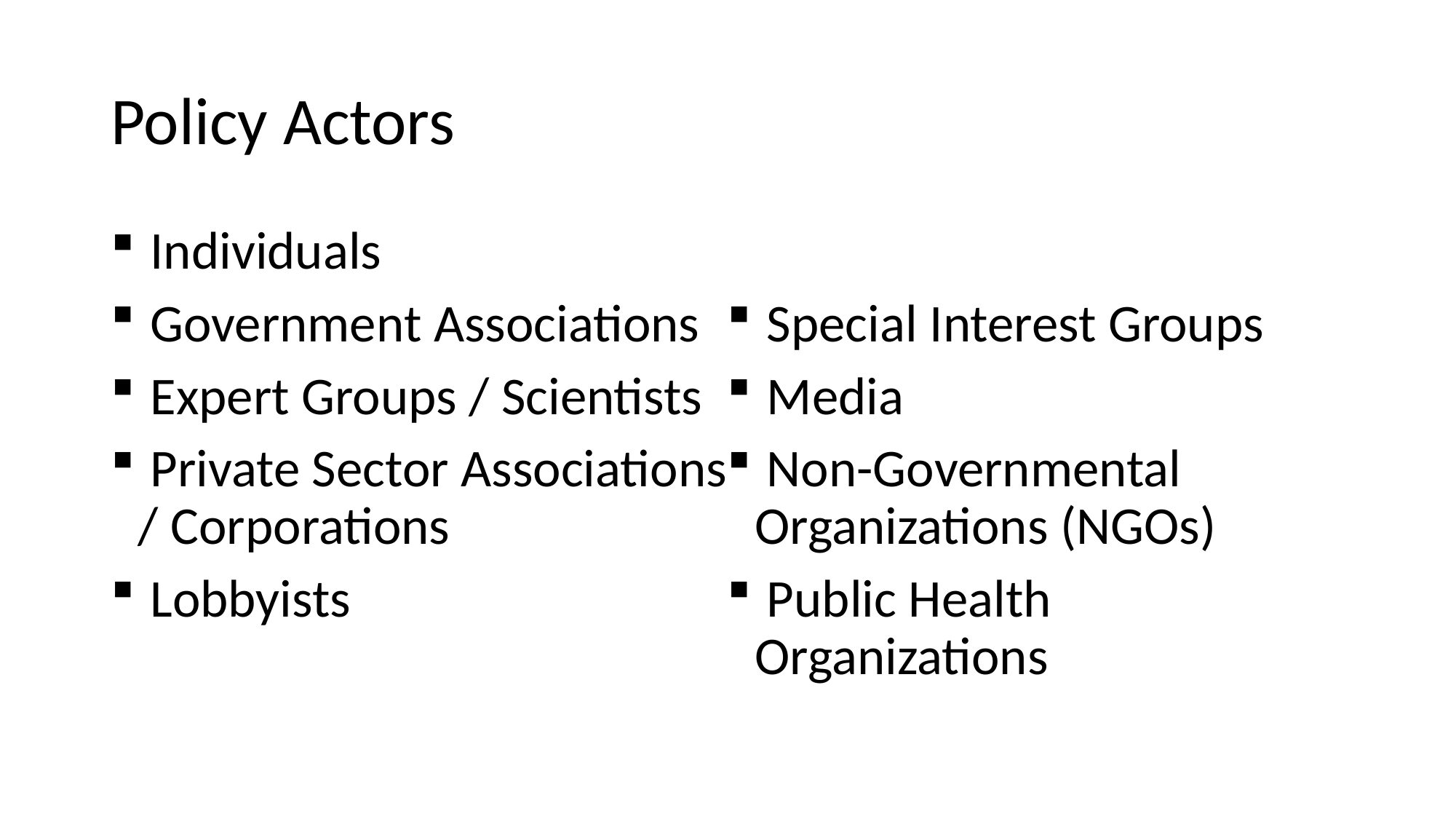

# Policy Actors
 Individuals
 Government Associations
 Expert Groups / Scientists
 Private Sector Associations / Corporations
 Lobbyists

 Special Interest Groups
 Media
 Non-Governmental Organizations (NGOs)
 Public Health Organizations